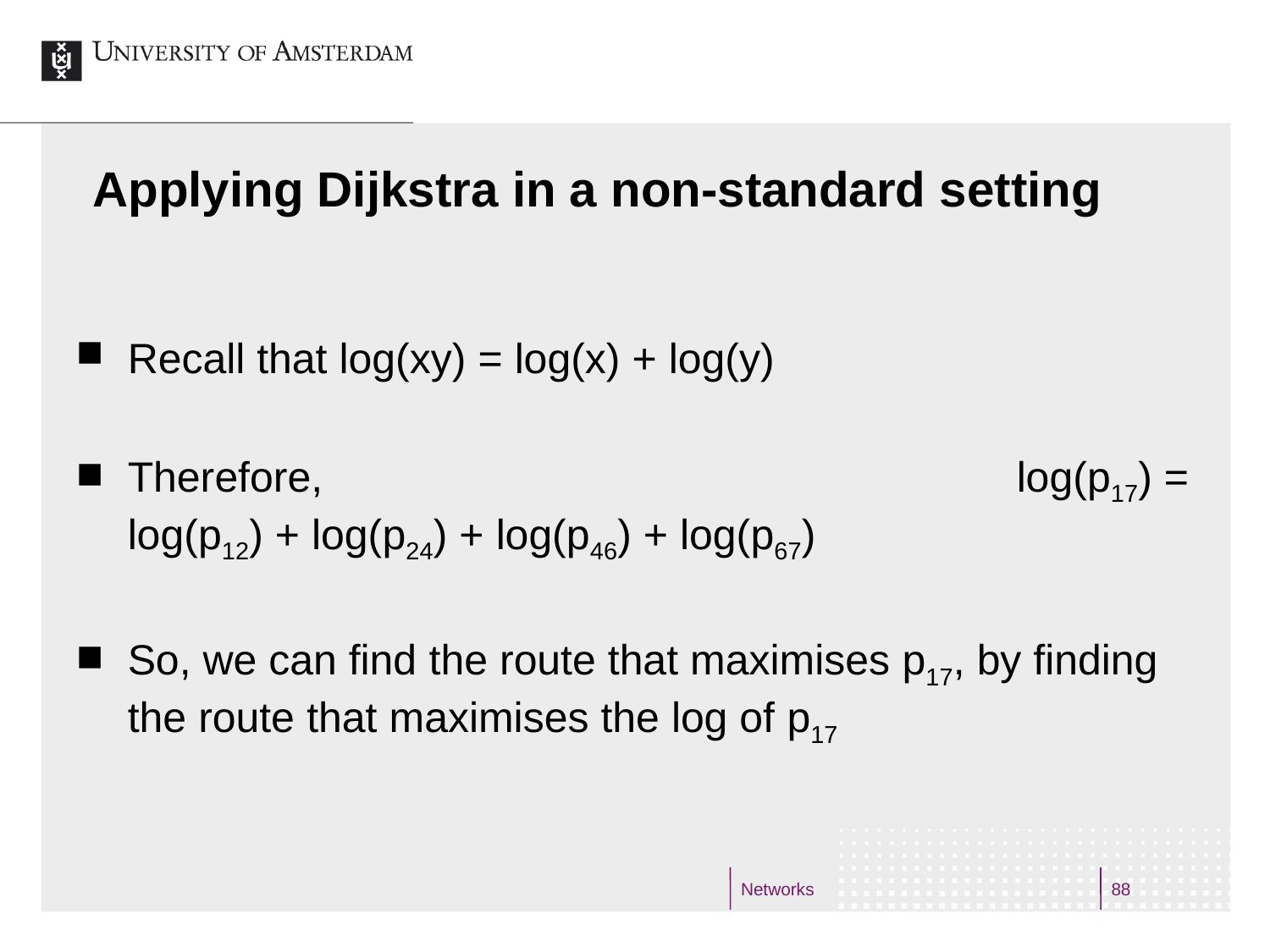

# Applying Dijkstra in a non-standard setting
Recall that log(xy) = log(x) + log(y)

Therefore, 						log(p17) = log(p12) + log(p24) + log(p46) + log(p67)

So, we can find the route that maximises p17, by finding the route that maximises the log of p17
Networks
88